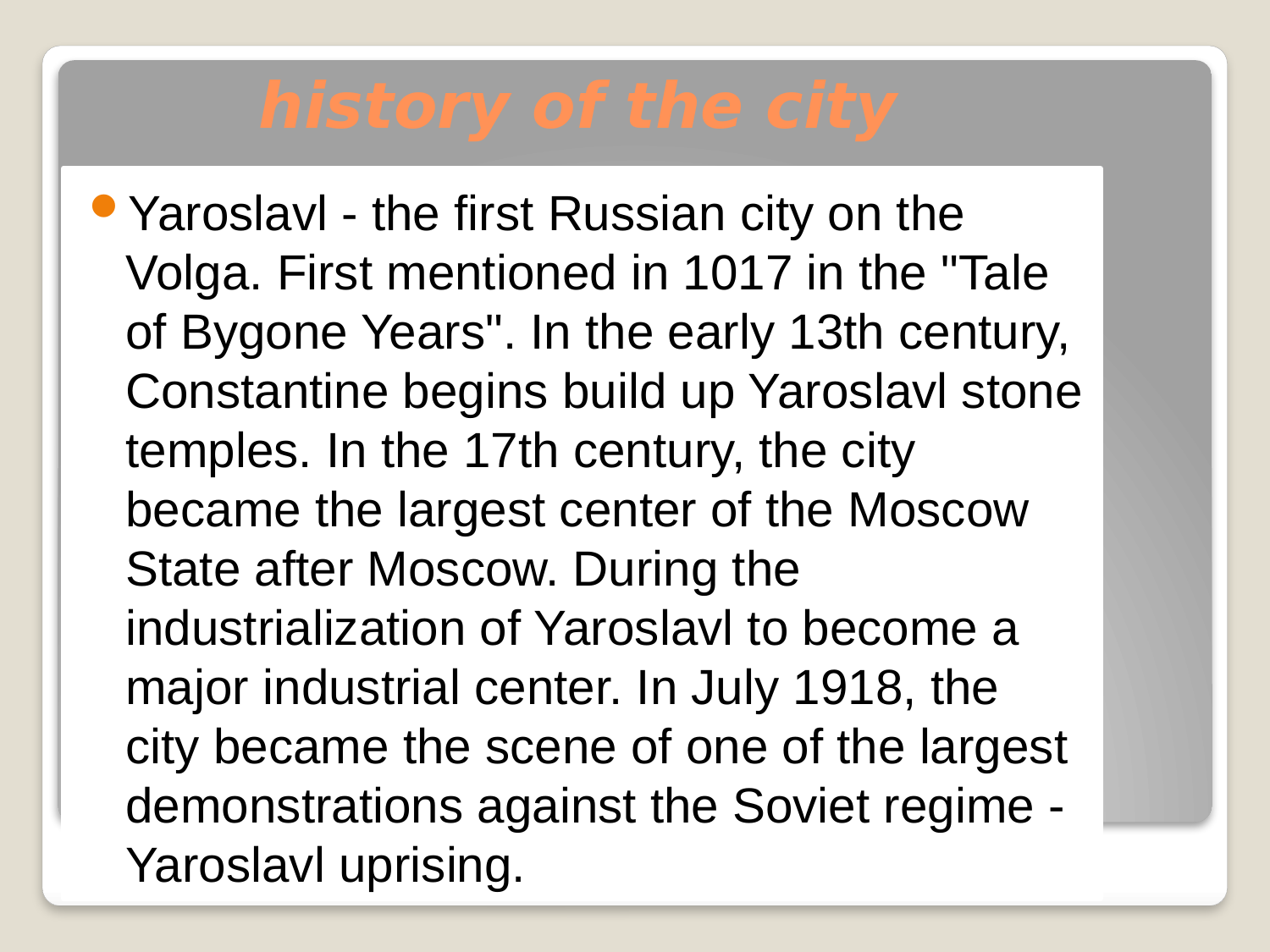

# history of the city
Yaroslavl - the first Russian city on the Volga. First mentioned in 1017 in the "Tale of Bygone Years". In the early 13th century, Constantine begins build up Yaroslavl stone temples. In the 17th century, the city became the largest center of the Moscow State after Moscow. During the industrialization of Yaroslavl to become a major industrial center. In July 1918, the city became the scene of one of the largest demonstrations against the Soviet regime - Yaroslavl uprising.